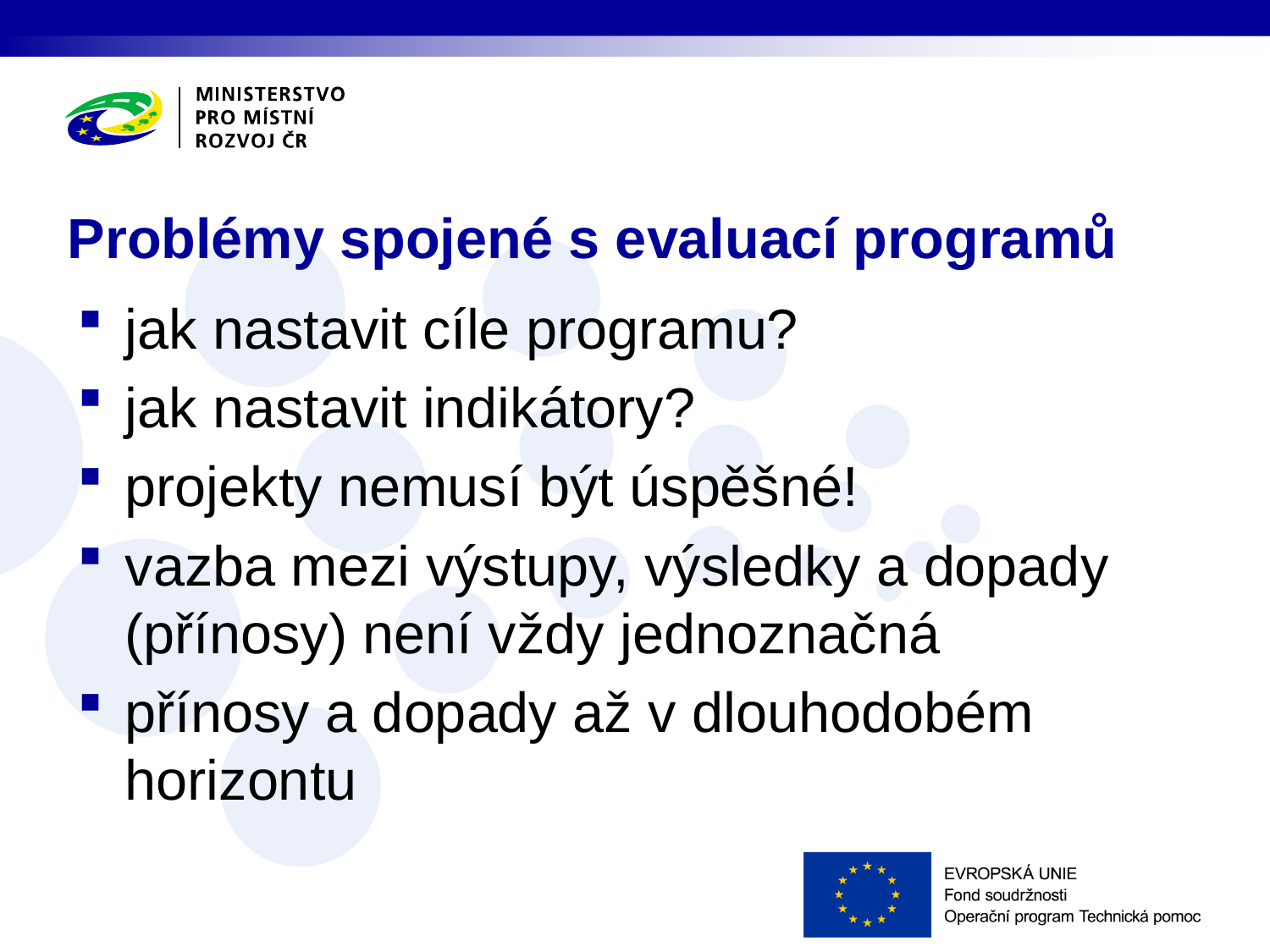

# Problémy spojené s evaluací programů
jak nastavit cíle programu?
jak nastavit indikátory?
projekty nemusí být úspěšné!
vazba mezi výstupy, výsledky a dopady (přínosy) není vždy jednoznačná
přínosy a dopady až v dlouhodobém horizontu